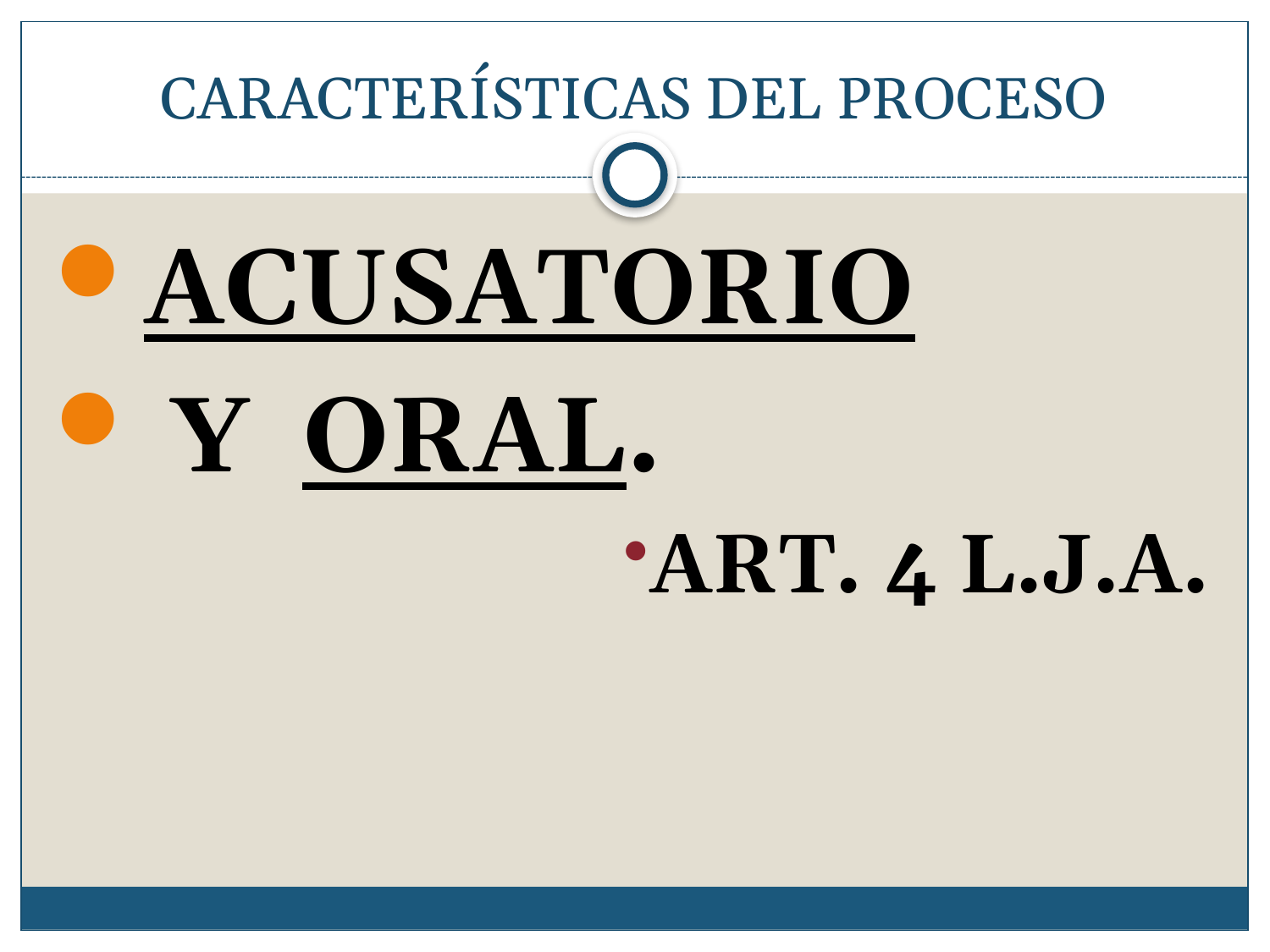

# CARACTERÍSTICAS DEL PROCESO
ACUSATORIO
 Y  ORAL.
Art. 4 L.J.A.